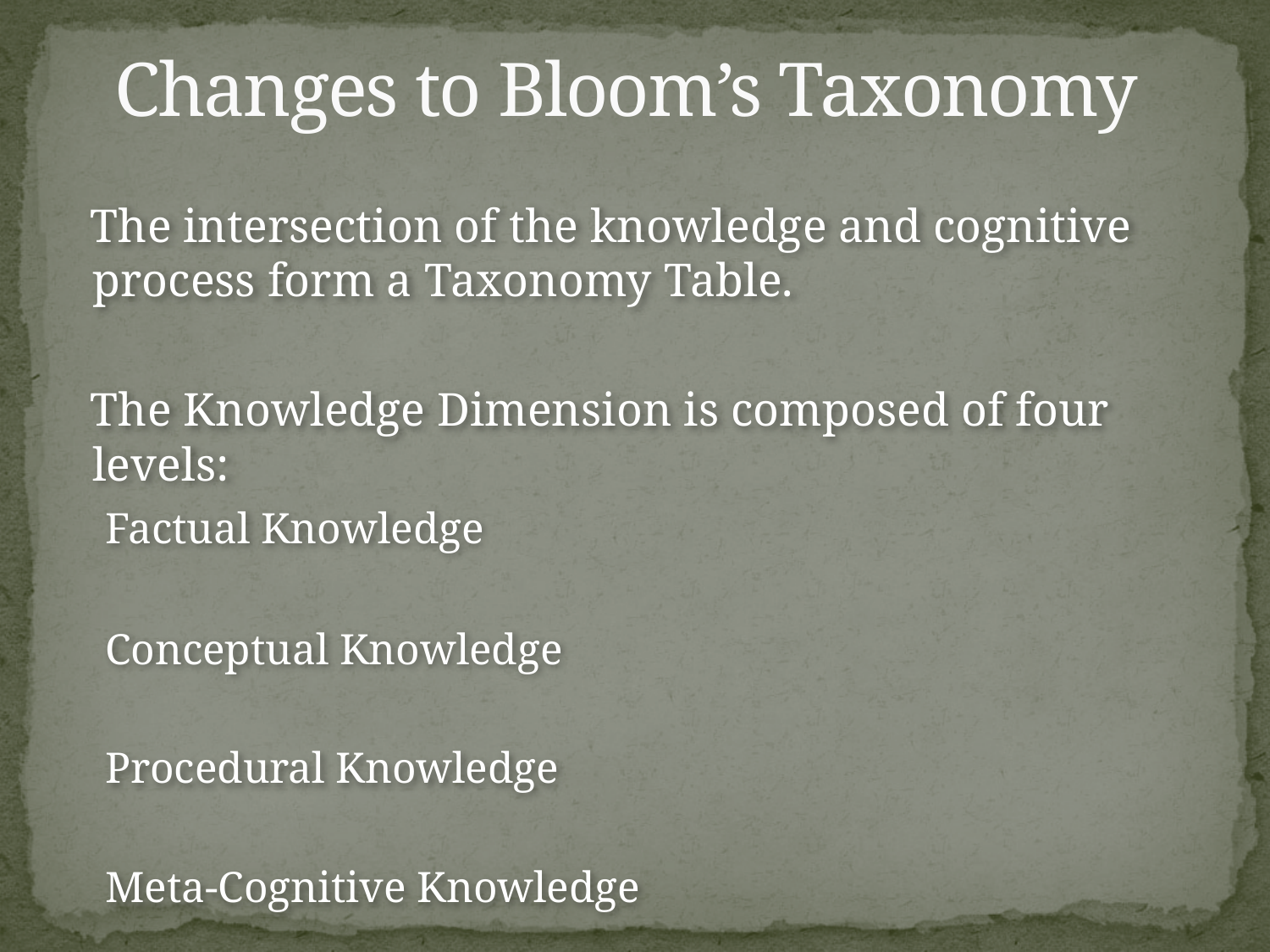

# Changes to Bloom’s Taxonomy
   The intersection of the knowledge and cognitive process form a Taxonomy Table.

   The Knowledge Dimension is composed of four levels:
Factual Knowledge

Conceptual Knowledge

Procedural Knowledge

Meta-Cognitive Knowledge